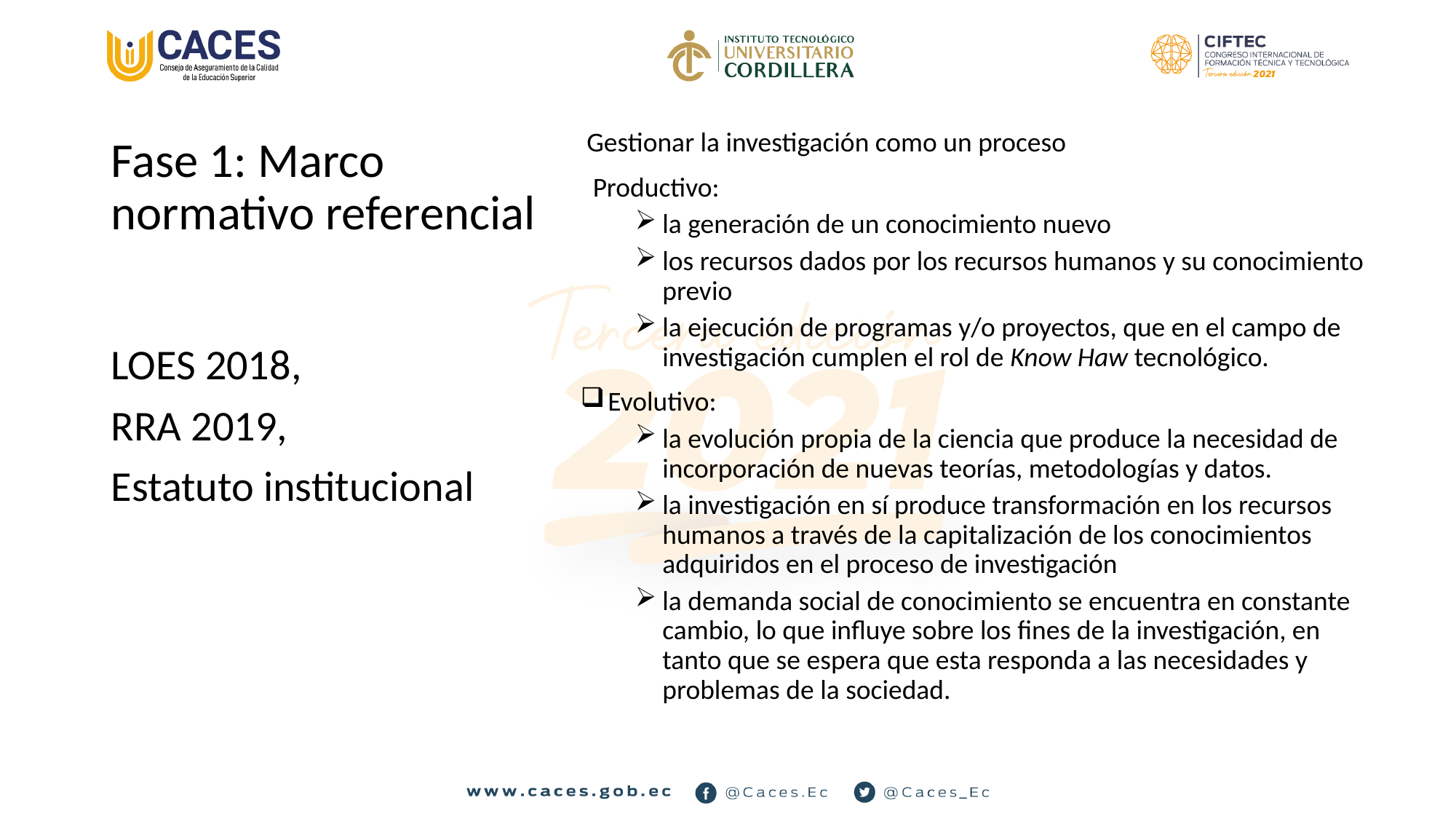

# Fase 1: Marco normativo referencial
 Gestionar la investigación como un proceso
  Productivo:
la generación de un conocimiento nuevo
los recursos dados por los recursos humanos y su conocimiento previo
la ejecución de programas y/o proyectos, que en el campo de investigación cumplen el rol de Know Haw tecnológico.
Evolutivo:
la evolución propia de la ciencia que produce la necesidad de incorporación de nuevas teorías, metodologías y datos.
la investigación en sí produce transformación en los recursos humanos a través de la capitalización de los conocimientos adquiridos en el proceso de investigación
la demanda social de conocimiento se encuentra en constante cambio, lo que influye sobre los fines de la investigación, en tanto que se espera que esta responda a las necesidades y problemas de la sociedad.

LOES 2018,
RRA 2019,
Estatuto institucional